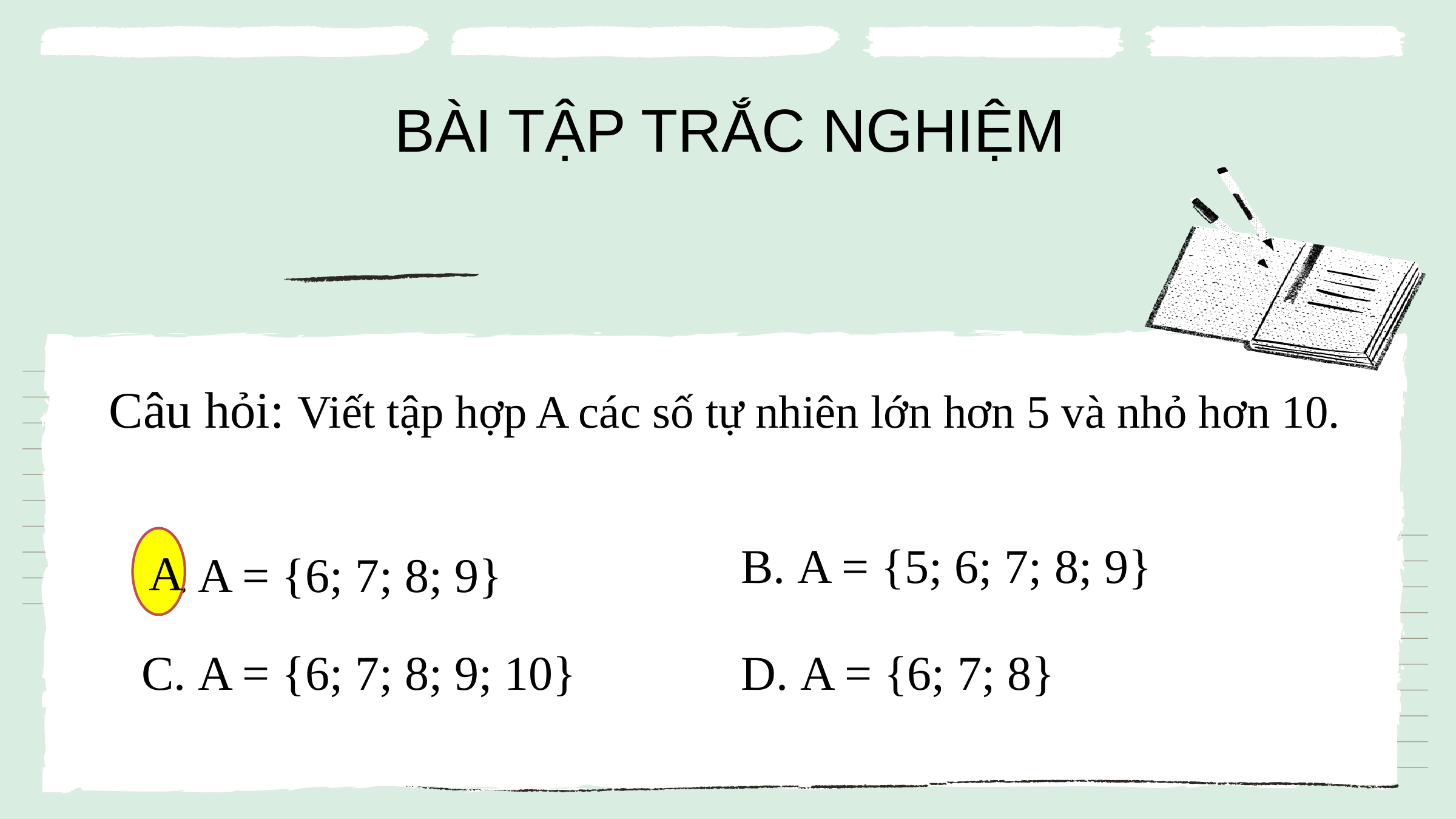

BÀI TẬP TRẮC NGHIỆM
Câu hỏi: Viết tập hợp A các số tự nhiên lớn hơn 5 và nhỏ hơn 10.
B. A = {5; 6; 7; 8; 9}
A. A = {6; 7; 8; 9}
A
C. A = {6; 7; 8; 9; 10}
D. A = {6; 7; 8}